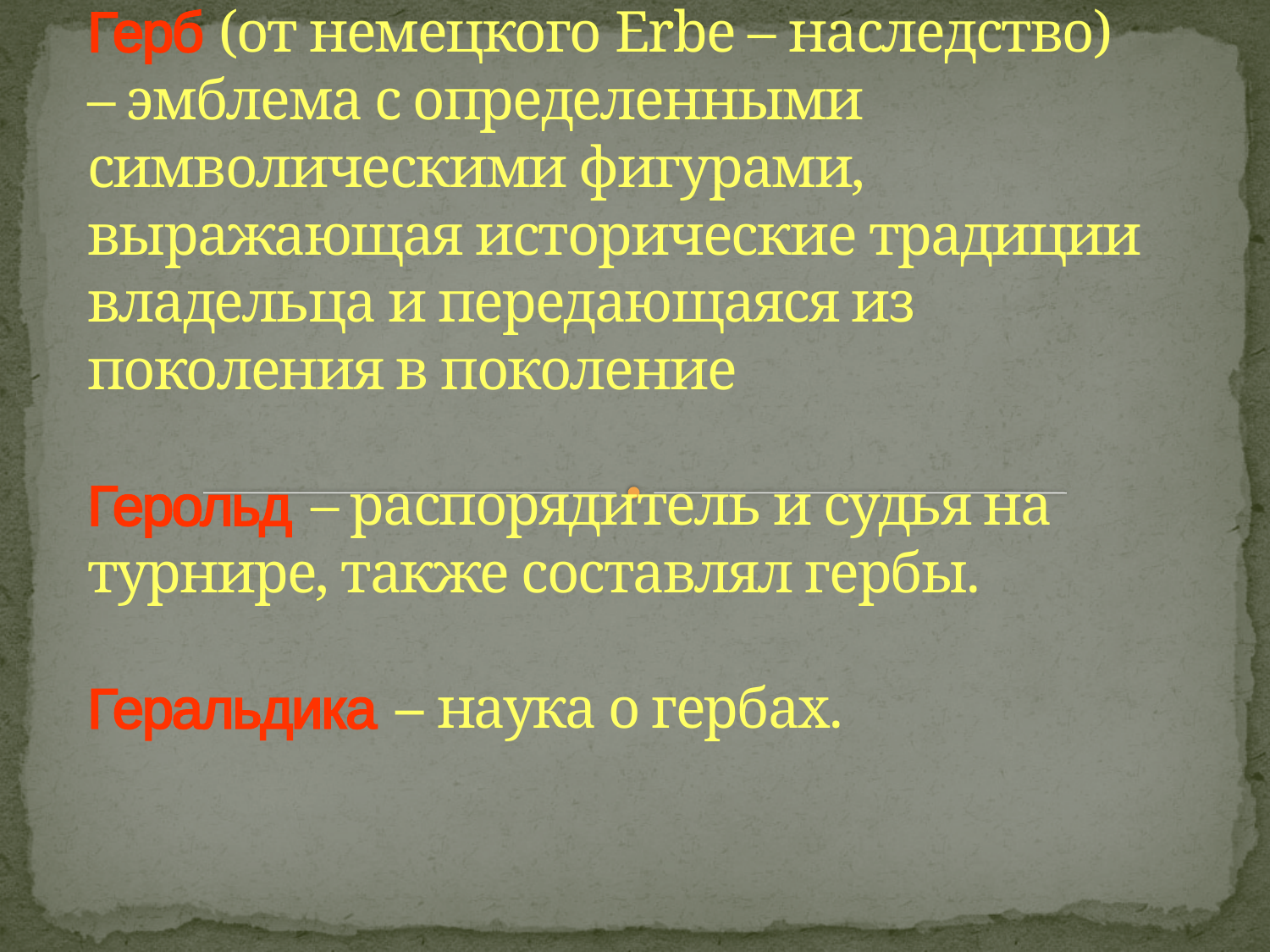

# Герб (от немецкого Erbe – наследство) – эмблема с определенными символическими фигурами, выражающая исторические традиции владельца и передающаяся из поколения в поколение Герольд – распорядитель и судья на турнире, также составлял гербы. Геральдика – наука о гербах.